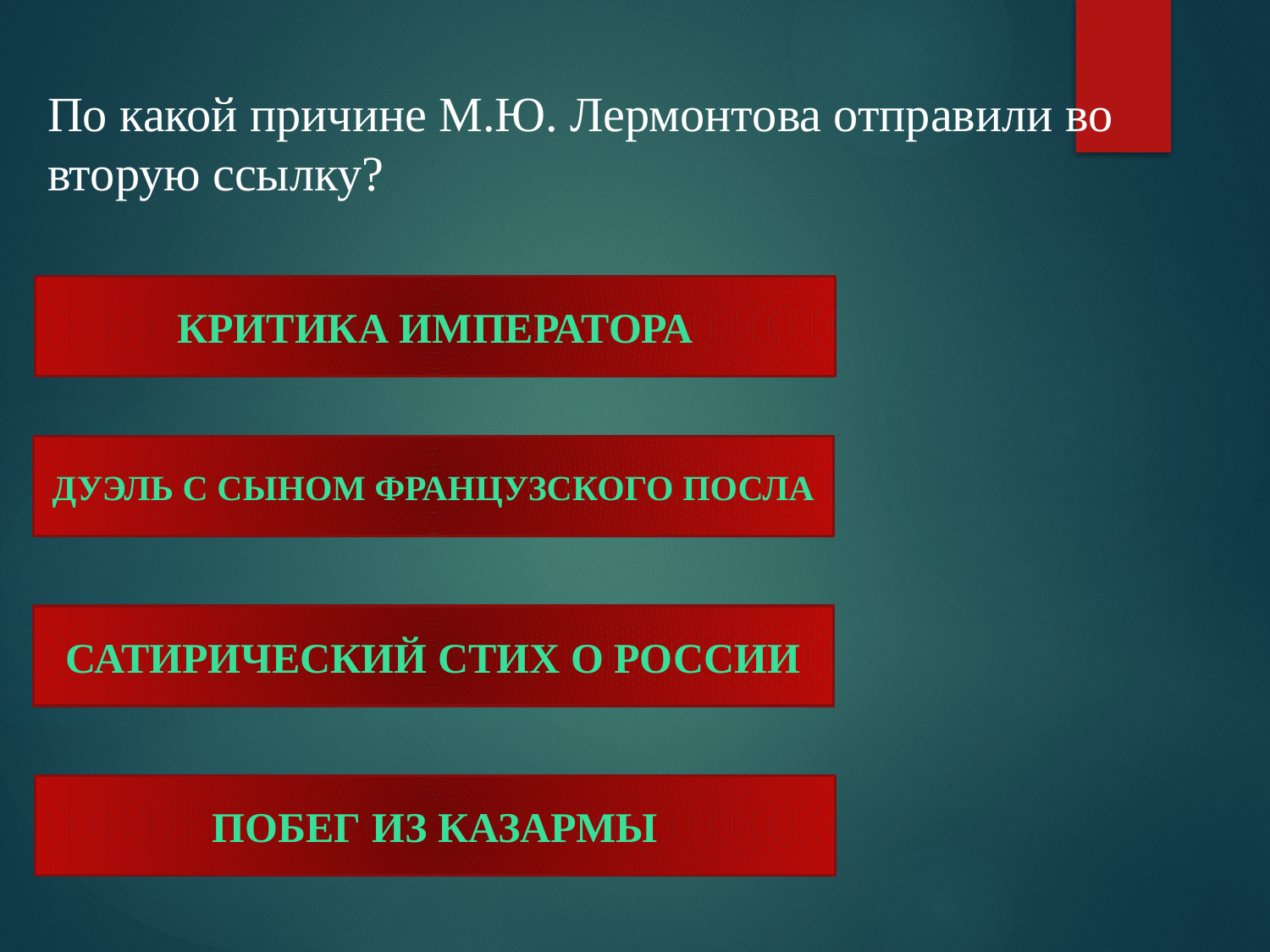

По какой причине М.Ю. Лермонтова отправили во вторую ссылку?
Критика императора
Дуэль с сыном французского посла
Сатирический стих о россии
Побег из казармы